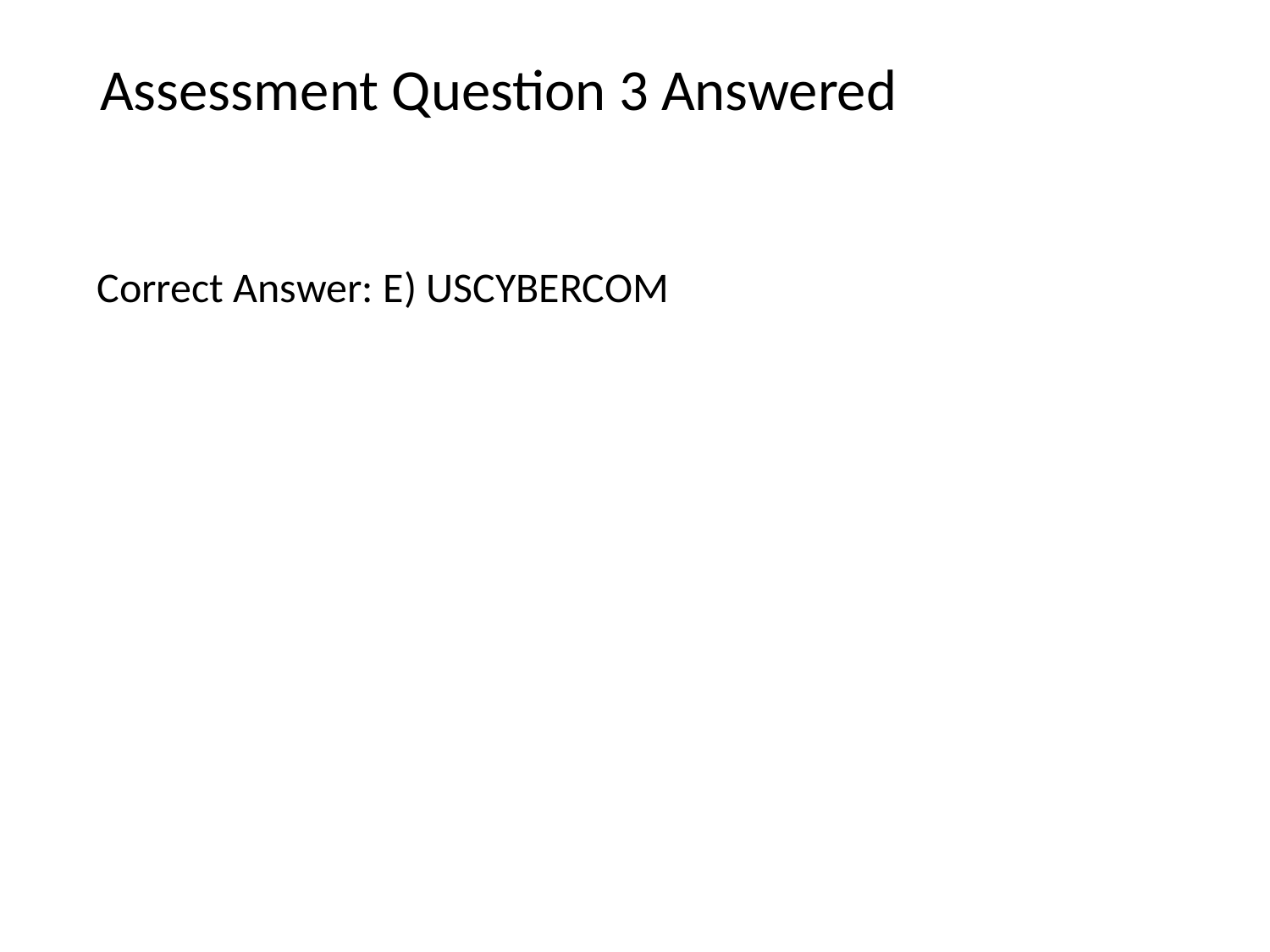

# Assessment Question 3 Answered
Correct Answer: E) USCYBERCOM